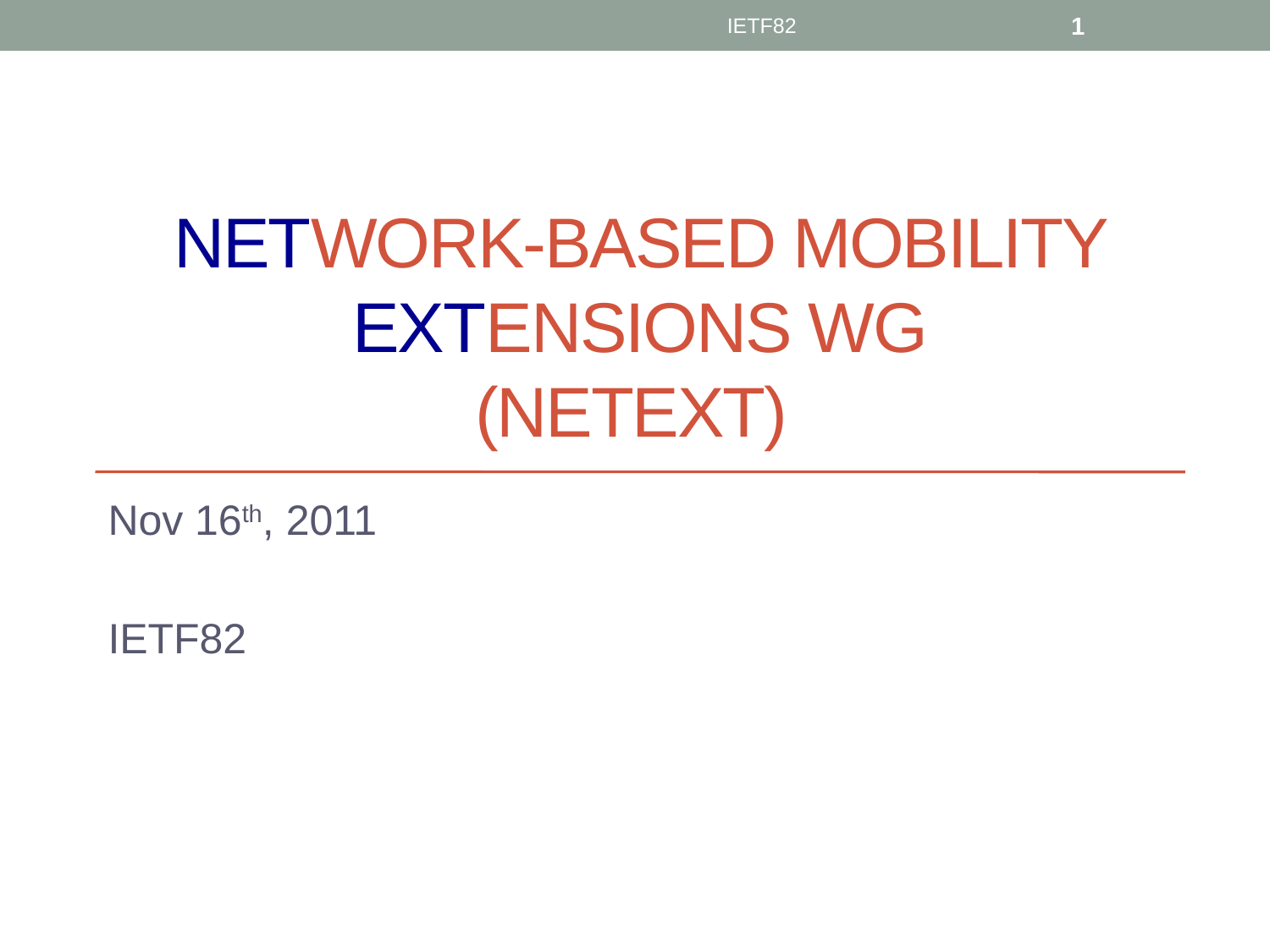

IETF82
1
# Network-based Mobility Extensions WG (NetExt)
Nov 16th, 2011

IETF82